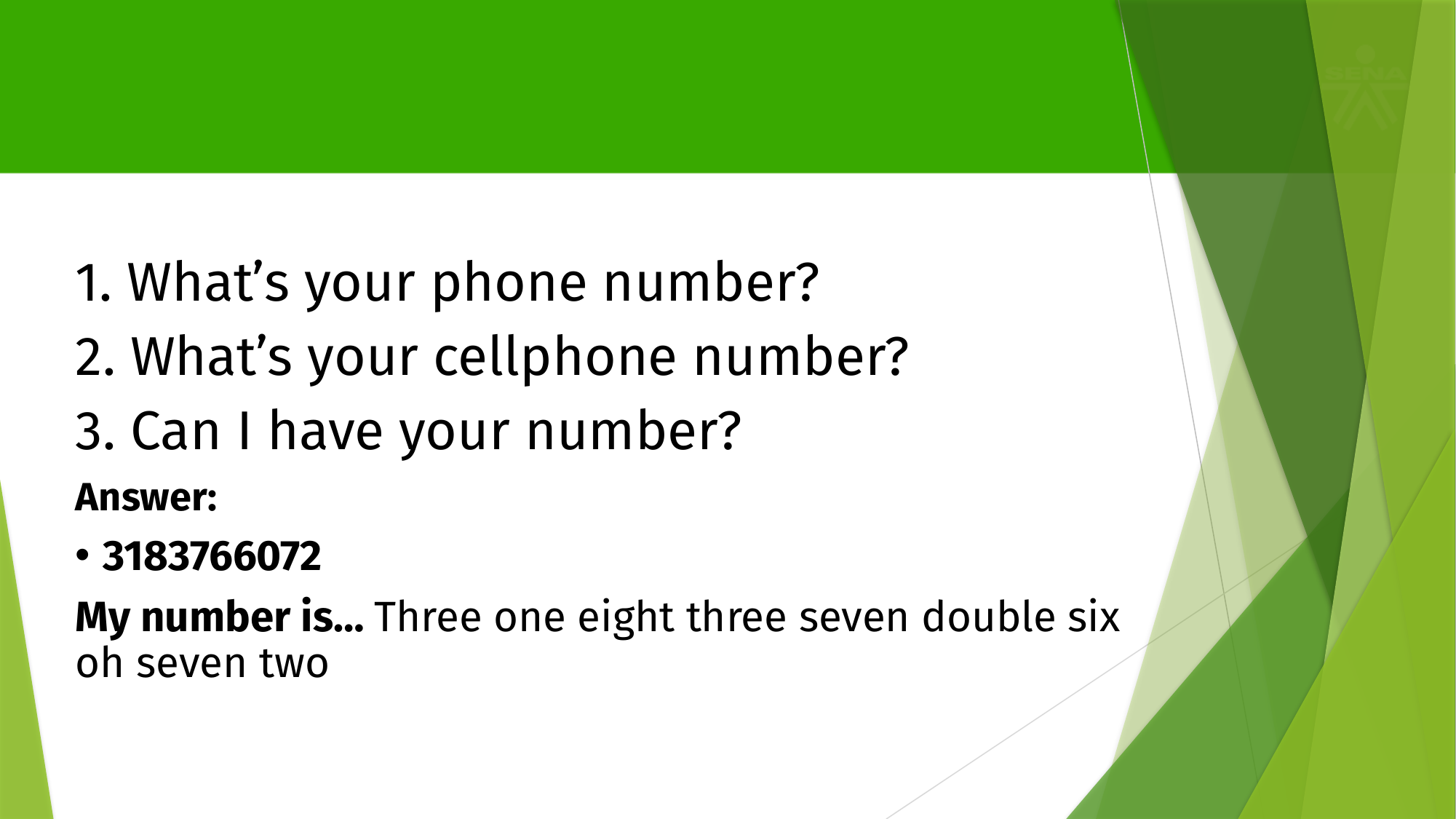

1. What’s your phone number?
2. What’s your cellphone number?
3. Can I have your number?
Answer:
3183766072
My number is… Three one eight three seven double six oh seven two